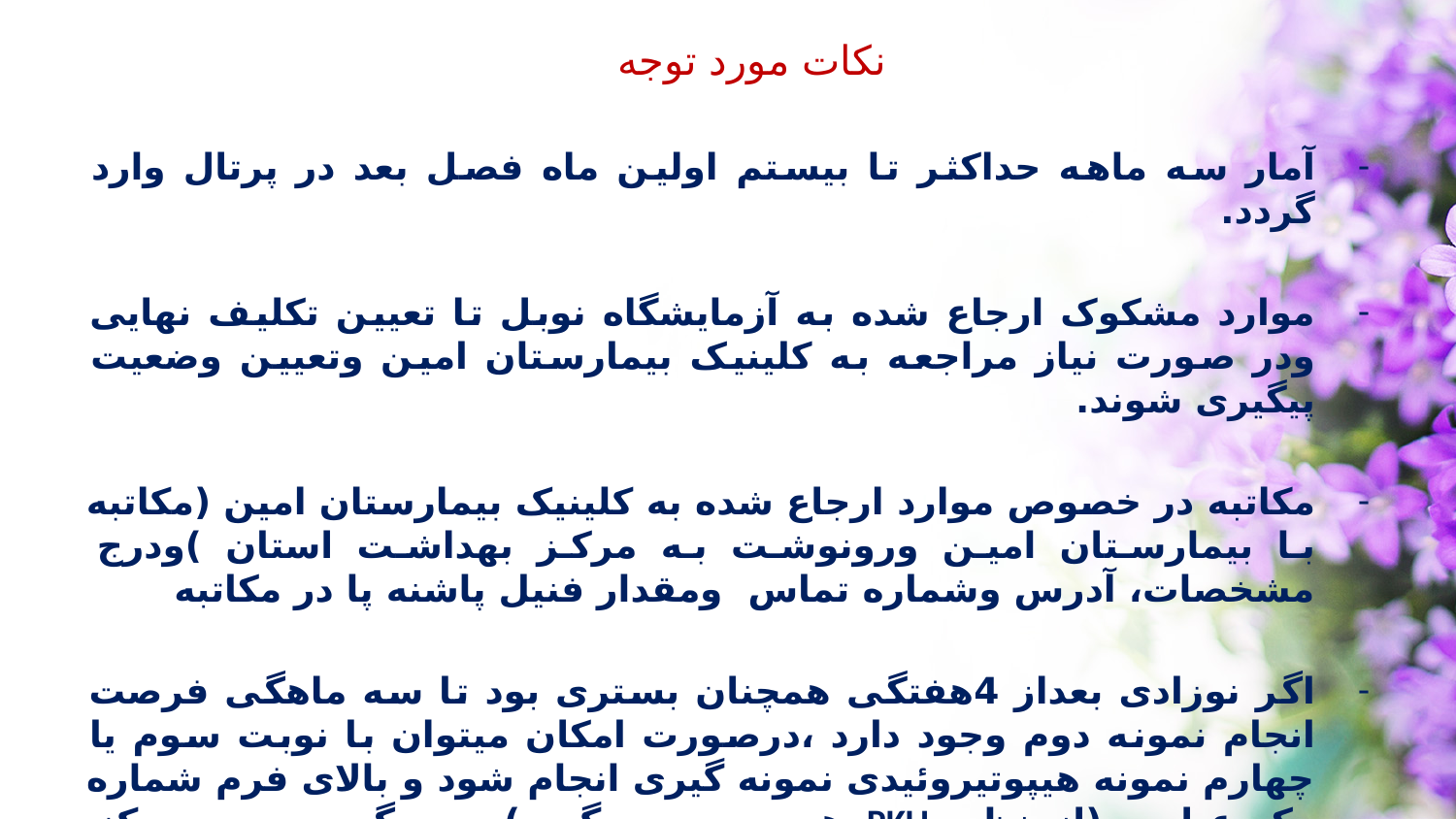

نکات مورد توجه

آمار سه ماهه حداکثر تا بیستم اولین ماه فصل بعد در پرتال وارد گردد.

موارد مشکوک ارجاع شده به آزمایشگاه نوبل تا تعیین تکلیف نهایی ودر صورت نیاز مراجعه به کلینیک بیمارستان امین وتعیین وضعیت پیگیری شوند.

مکاتبه در خصوص موارد ارجاع شده به کلینیک بیمارستان امین (مکاتبه با بیمارستان امین ورونوشت به مرکز بهداشت استان )ودرج مشخصات، آدرس وشماره تماس  ومقدار فنیل پاشنه پا در مکاتبه

اگر نوزادی بعداز 4هفتگی همچنان بستری بود تا سه ماهگی فرصت انجام نمونه دوم وجود دارد ،درصورت امکان میتوان با نوبت سوم یا چهارم نمونه هیپوتیروئیدی نمونه گیری انجام شود و بالای فرم شماره یک عبارت (از نظر PKU هم بررسی گردد) درج گردد و به مرکز بهداشت استان یا آزمایشگاه به صورت تلفنی اطلاع داده شود.